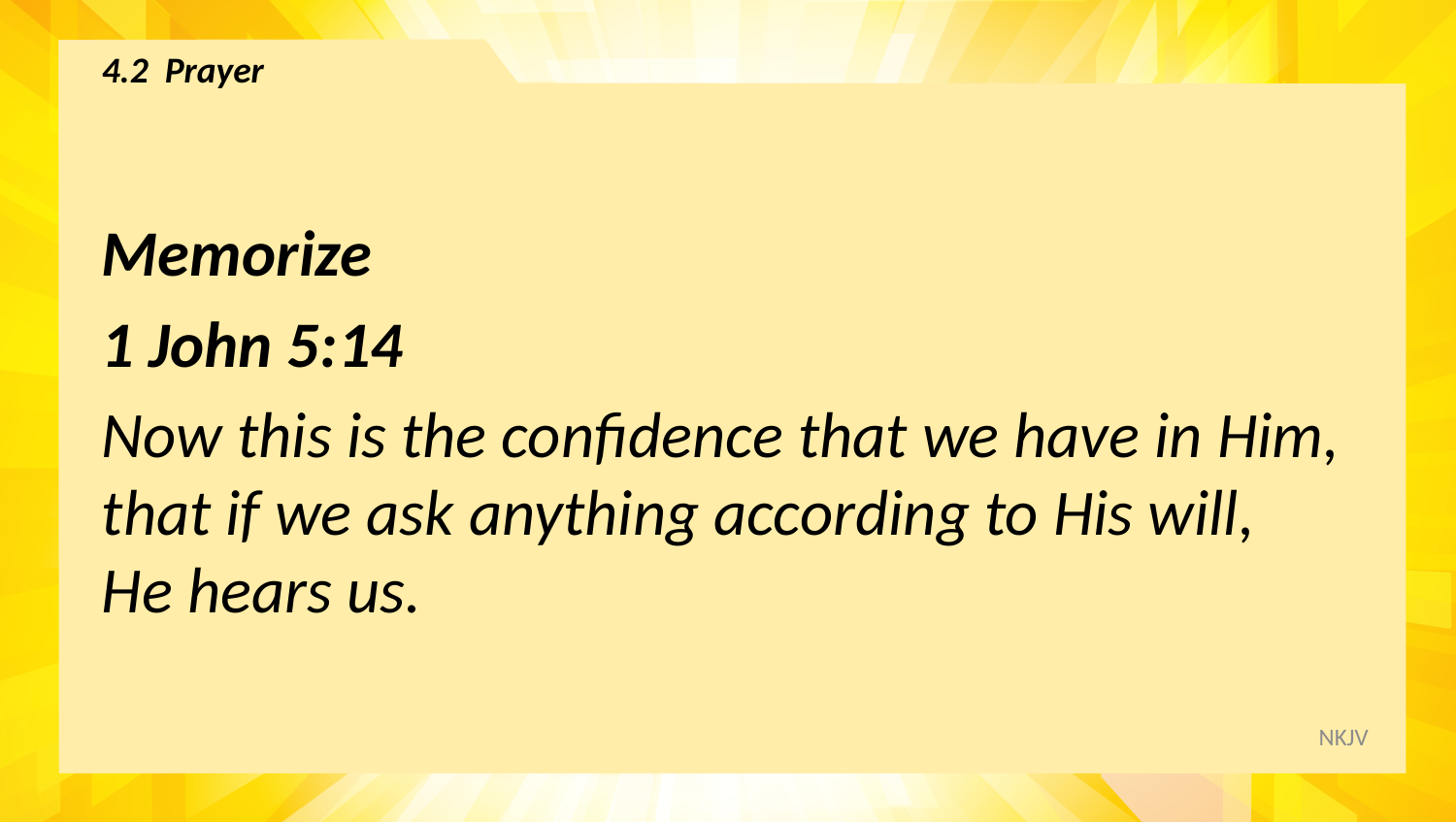

# 4.2  Prayer
Memorize
1 John 5:14
Now this is the confidence that we have in Him, that if we ask anything according to His will,
He hears us.
NKJV